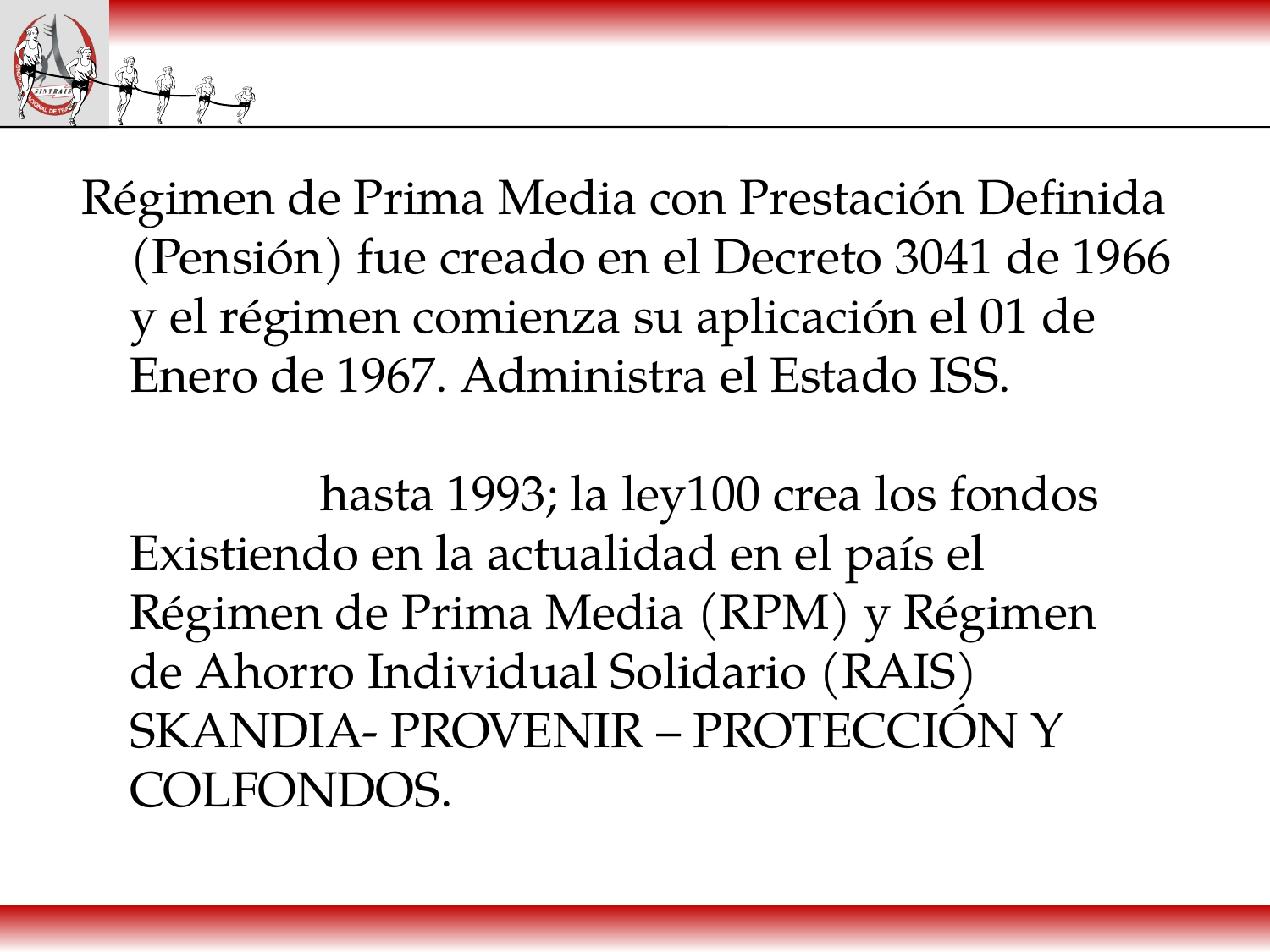

#
Régimen de Prima Media con Prestación Definida (Pensión) fue creado en el Decreto 3041 de 1966 y el régimen comienza su aplicación el 01 de Enero de 1967. Administra el Estado ISS.

hasta 1993; la ley100 crea los fondos
Existiendo en la actualidad en el país el Régimen de Prima Media (RPM) y Régimen
de Ahorro Individual Solidario (RAIS) SKANDIA- PROVENIR – PROTECCIÓN Y
COLFONDOS.